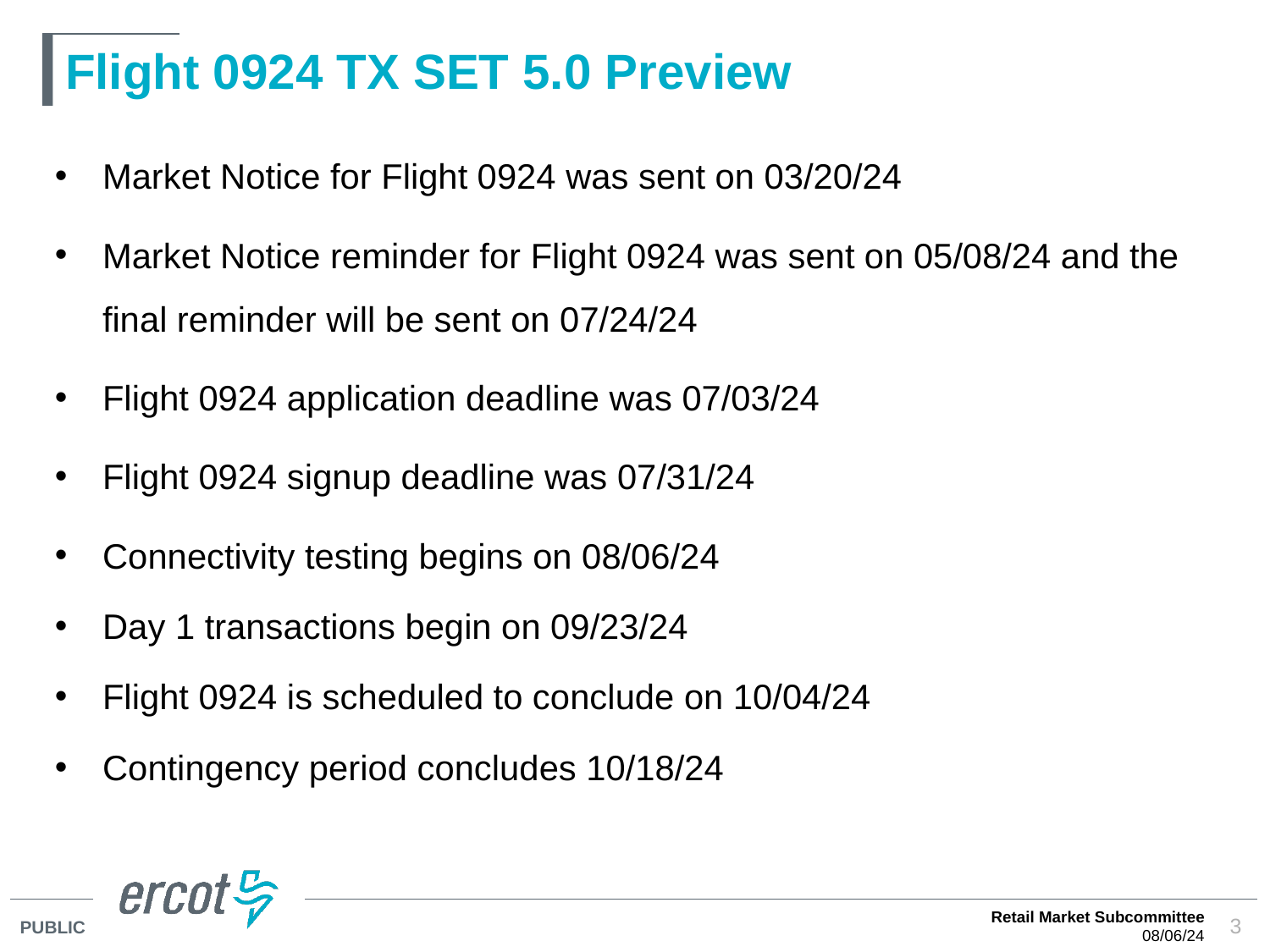

# Flight 0924 TX SET 5.0 Preview
Market Notice for Flight 0924 was sent on 03/20/24
Market Notice reminder for Flight 0924 was sent on 05/08/24 and the final reminder will be sent on 07/24/24
Flight 0924 application deadline was 07/03/24
Flight 0924 signup deadline was 07/31/24
Connectivity testing begins on 08/06/24
Day 1 transactions begin on 09/23/24
Flight 0924 is scheduled to conclude on 10/04/24
Contingency period concludes 10/18/24
Retail Market Subcommittee
08/06/24
3